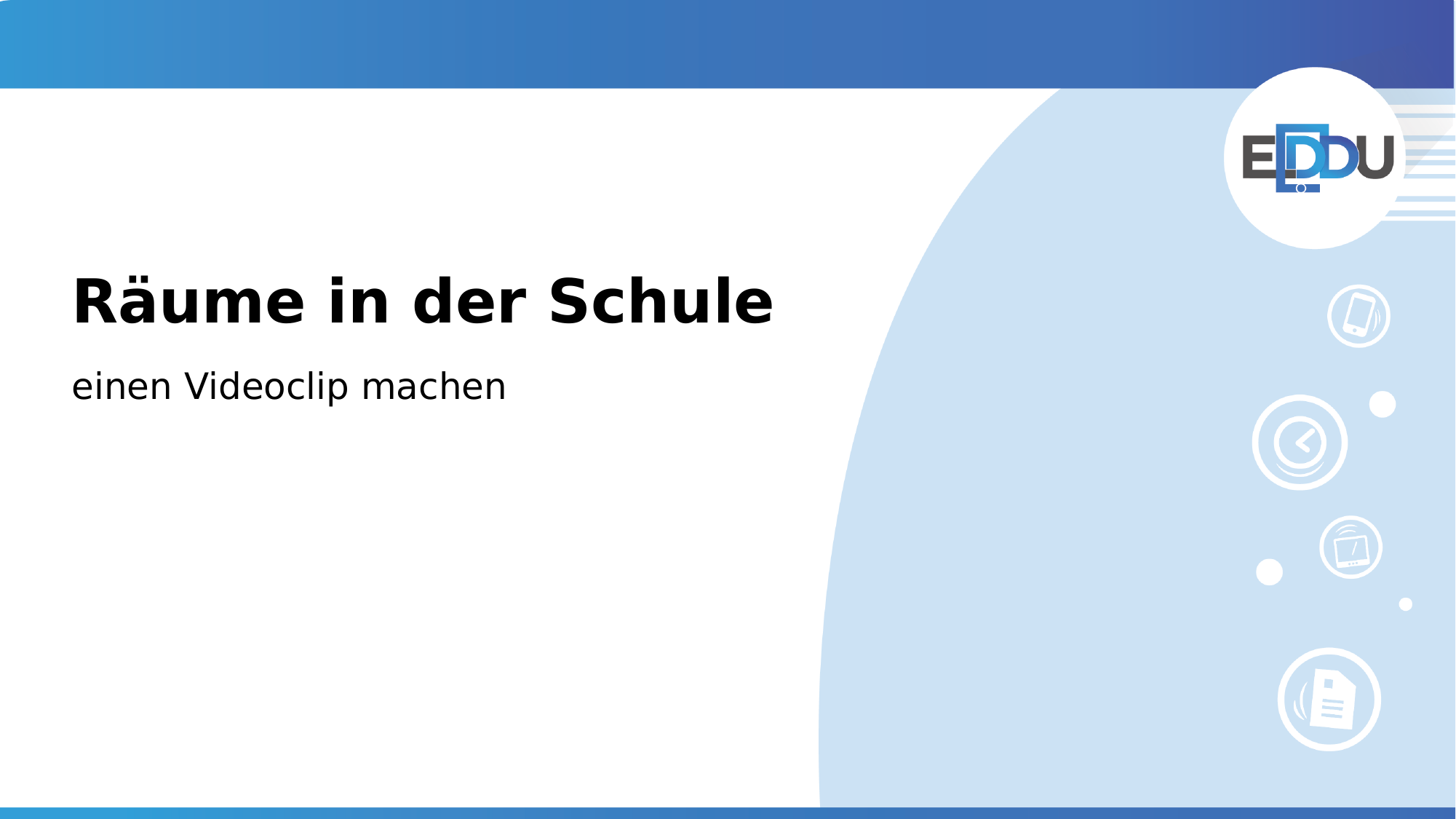

# Räume in der Schule
einen Videoclip machen